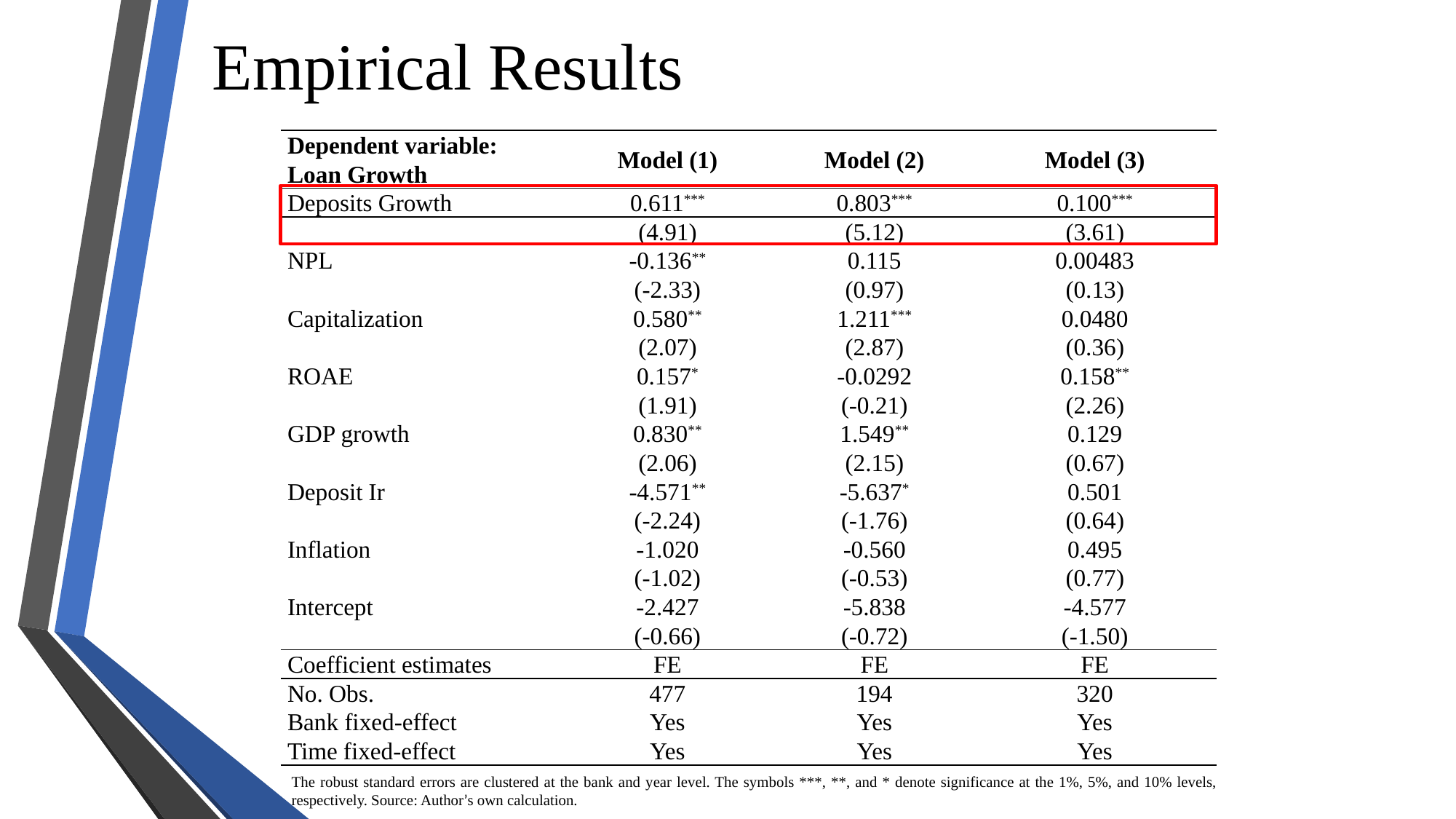

Empirical Results
| Dependent variable: | Model (1) | Model (2) | Model (3) |
| --- | --- | --- | --- |
| Loan Growth |  |  |  |
| Deposits Growth | 0.611\*\*\* | 0.803\*\*\* | 0.100\*\*\* |
|  | (4.91) | (5.12) | (3.61) |
| NPL | -0.136\*\* | 0.115 | 0.00483 |
|  | (-2.33) | (0.97) | (0.13) |
| Capitalization | 0.580\*\* | 1.211\*\*\* | 0.0480 |
|  | (2.07) | (2.87) | (0.36) |
| ROAE | 0.157\* | -0.0292 | 0.158\*\* |
|  | (1.91) | (-0.21) | (2.26) |
| GDP growth | 0.830\*\* | 1.549\*\* | 0.129 |
|  | (2.06) | (2.15) | (0.67) |
| Deposit Ir | -4.571\*\* | -5.637\* | 0.501 |
|  | (-2.24) | (-1.76) | (0.64) |
| Inflation | -1.020 | -0.560 | 0.495 |
|  | (-1.02) | (-0.53) | (0.77) |
| Intercept | -2.427 | -5.838 | -4.577 |
|  | (-0.66) | (-0.72) | (-1.50) |
| Coefficient estimates | FE | FE | FE |
| No. Obs. | 477 | 194 | 320 |
| Bank fixed-effect | Yes | Yes | Yes |
| Time fixed-effect | Yes | Yes | Yes |

The robust standard errors are clustered at the bank and year level. The symbols ***, **, and * denote significance at the 1%, 5%, and 10% levels, respectively. Source: Author’s own calculation.